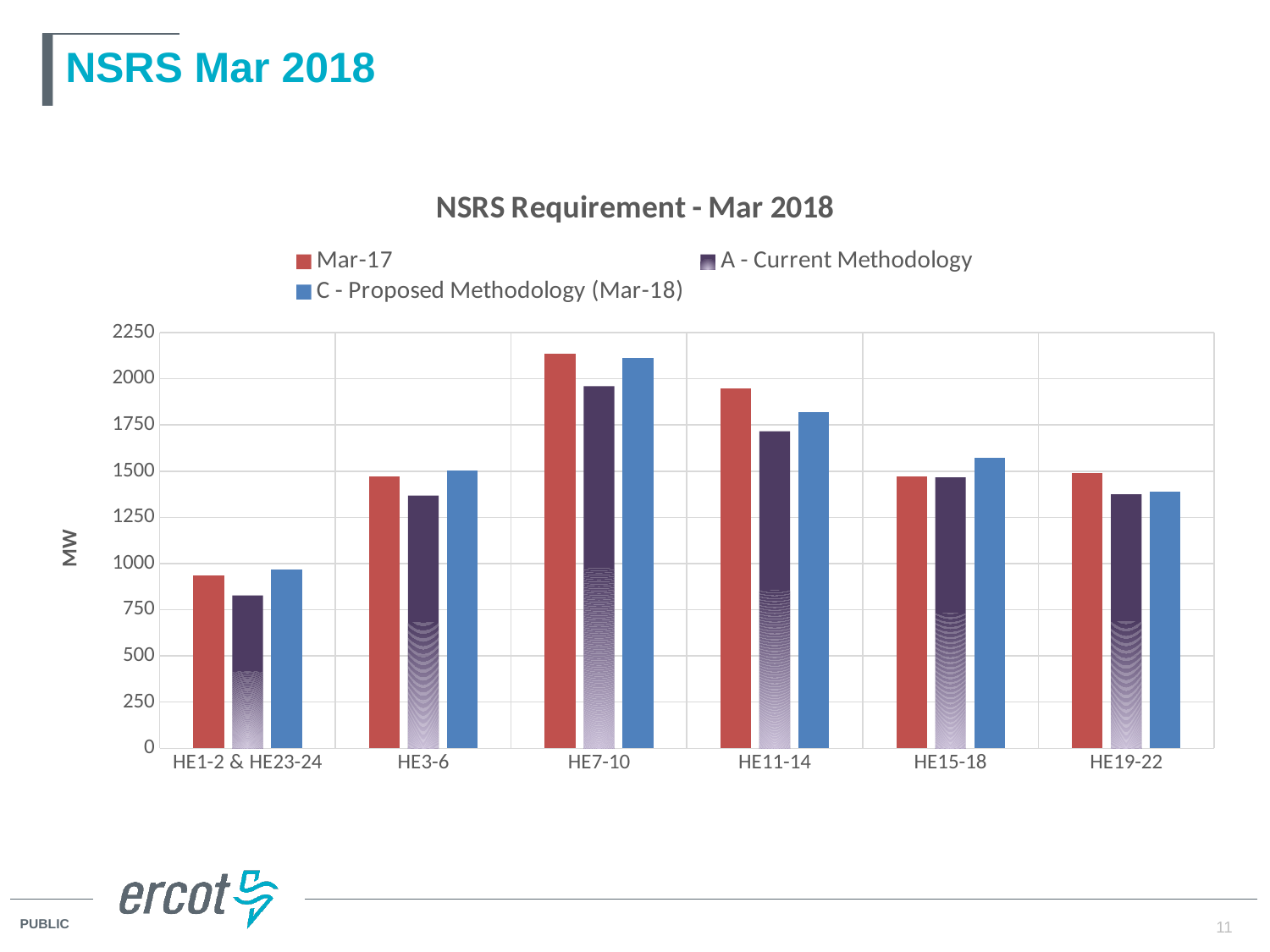

# NSRS Mar 2018

### Chart: NSRS Requirement - Mar 2018

| Category | Mar-17 | A - Current Methodology | C - Proposed Methodology (Mar-18) |
|---|---|---|---|
|  | 935.0 | 827.064009376002 | 967.350009376002 |
|  | 1470.0 | 1367.227209 | 1505.478959 |
|  | 2135.0 | 1960.136663075 | 2110.696913075 |
|  | 1947.0 | 1715.35679515 | 1819.02629515 |
|  | 1472.0 | 1466.23707845 | 1572.40432845 |
|  | 1490.0 | 1375.0 | 1387.07406275 |